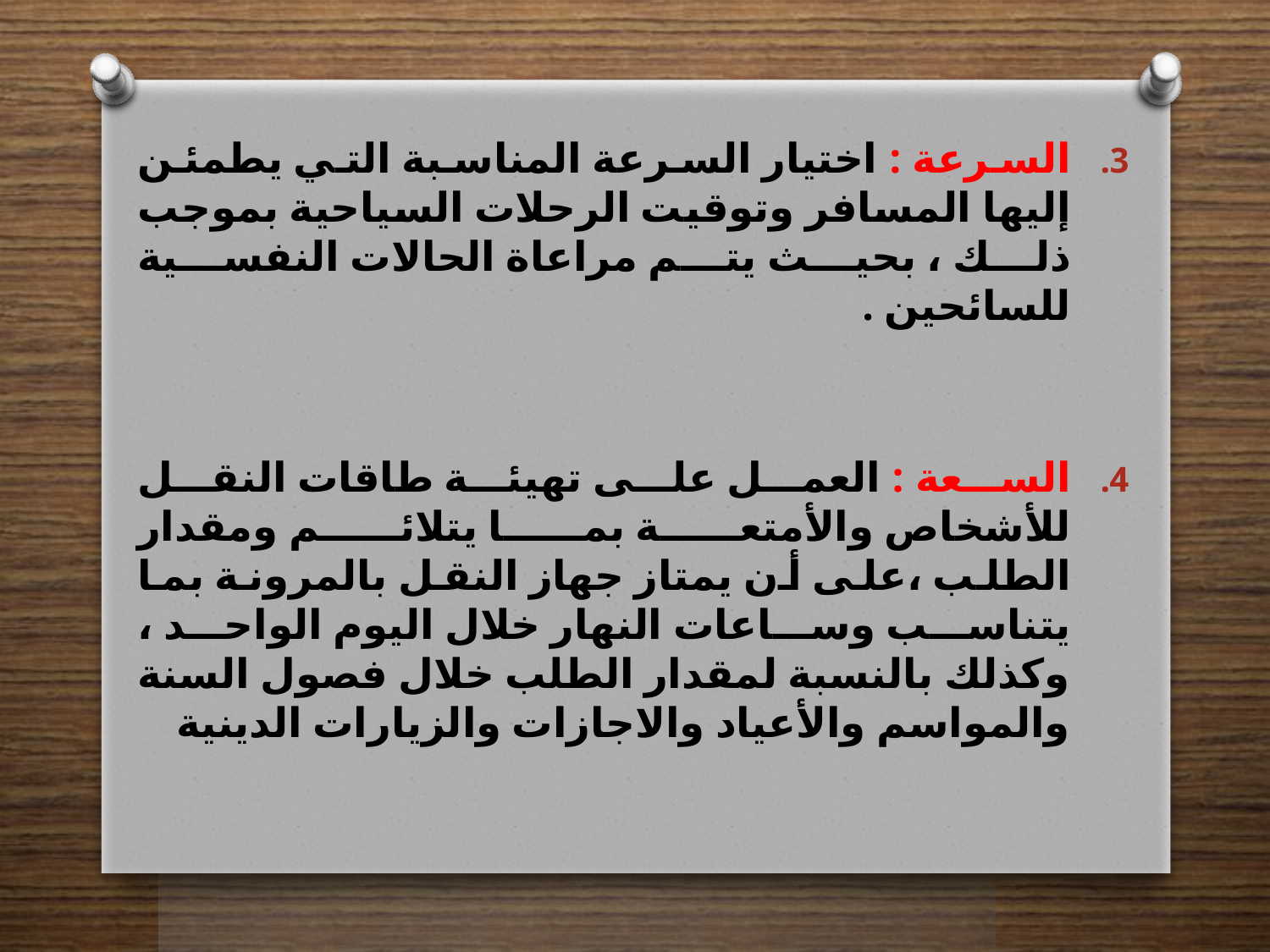

السرعة : اختيار السرعة المناسبة التي يطمئن إليها المسافر وتوقيت الرحلات السياحية بموجب ذلك ، بحيث يتم مراعاة الحالات النفسية للسائحين .

السعة : العمل على تهيئة طاقات النقل للأشخاص والأمتعة بما يتلائم ومقدار الطلب ،على أن يمتاز جهاز النقل بالمرونة بما يتناسب وساعات النهار خلال اليوم الواحد ، وكذلك بالنسبة لمقدار الطلب خلال فصول السنة والمواسم والأعياد والاجازات والزيارات الدينية